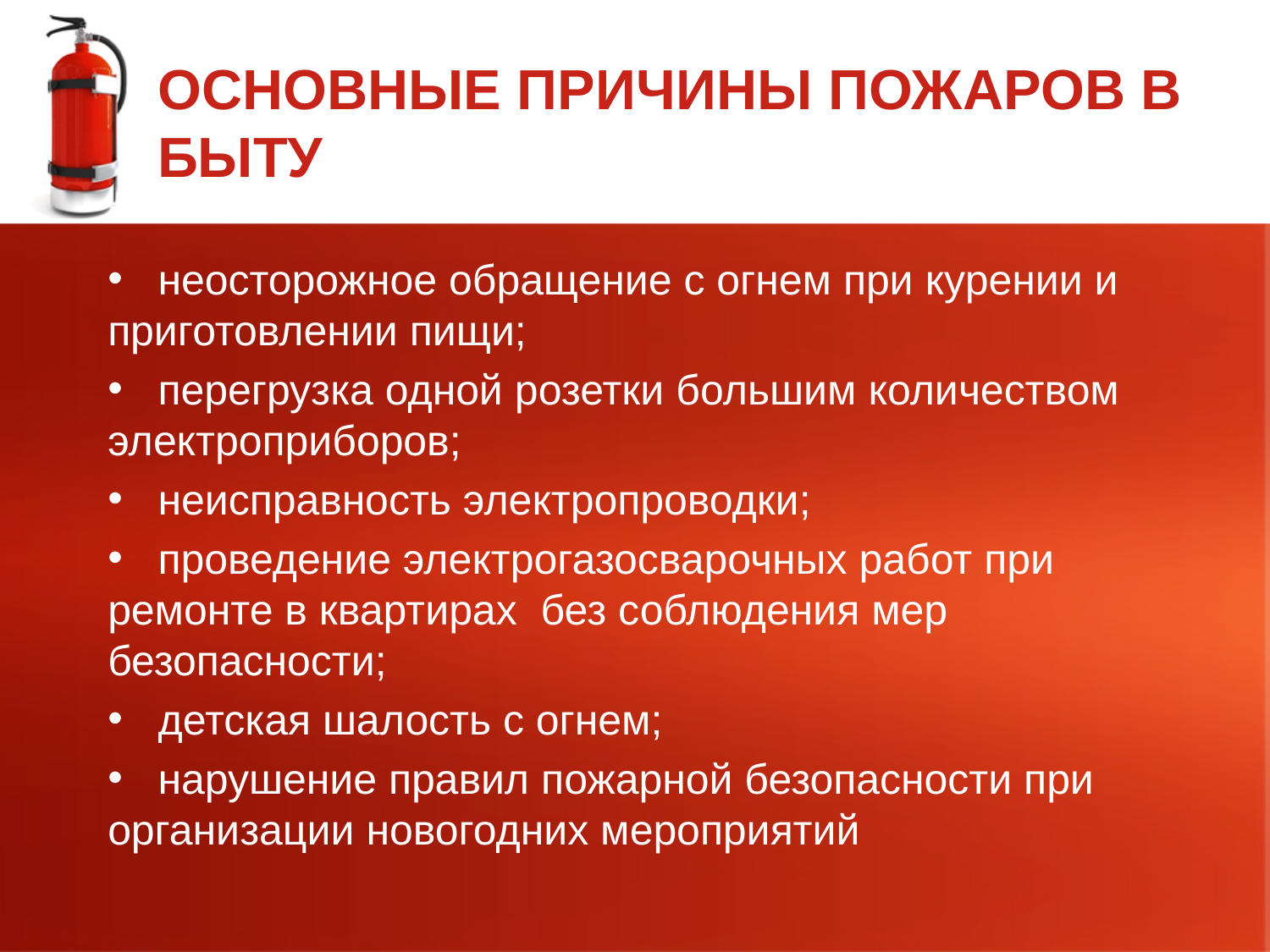

# ОСНОВНЫЕ ПРИЧИНЫ ПОЖАРОВ В БЫТУ
   неосторожное обращение с огнем при курении и приготовлении пищи;
   перегрузка одной розетки большим количеством электроприборов;
   неисправность электропроводки;
   проведение электрогазосварочных работ при ремонте в квартирах  без соблюдения мер безопасности;
   детская шалость с огнем;
   нарушение правил пожарной безопасности при организации новогодних мероприятий